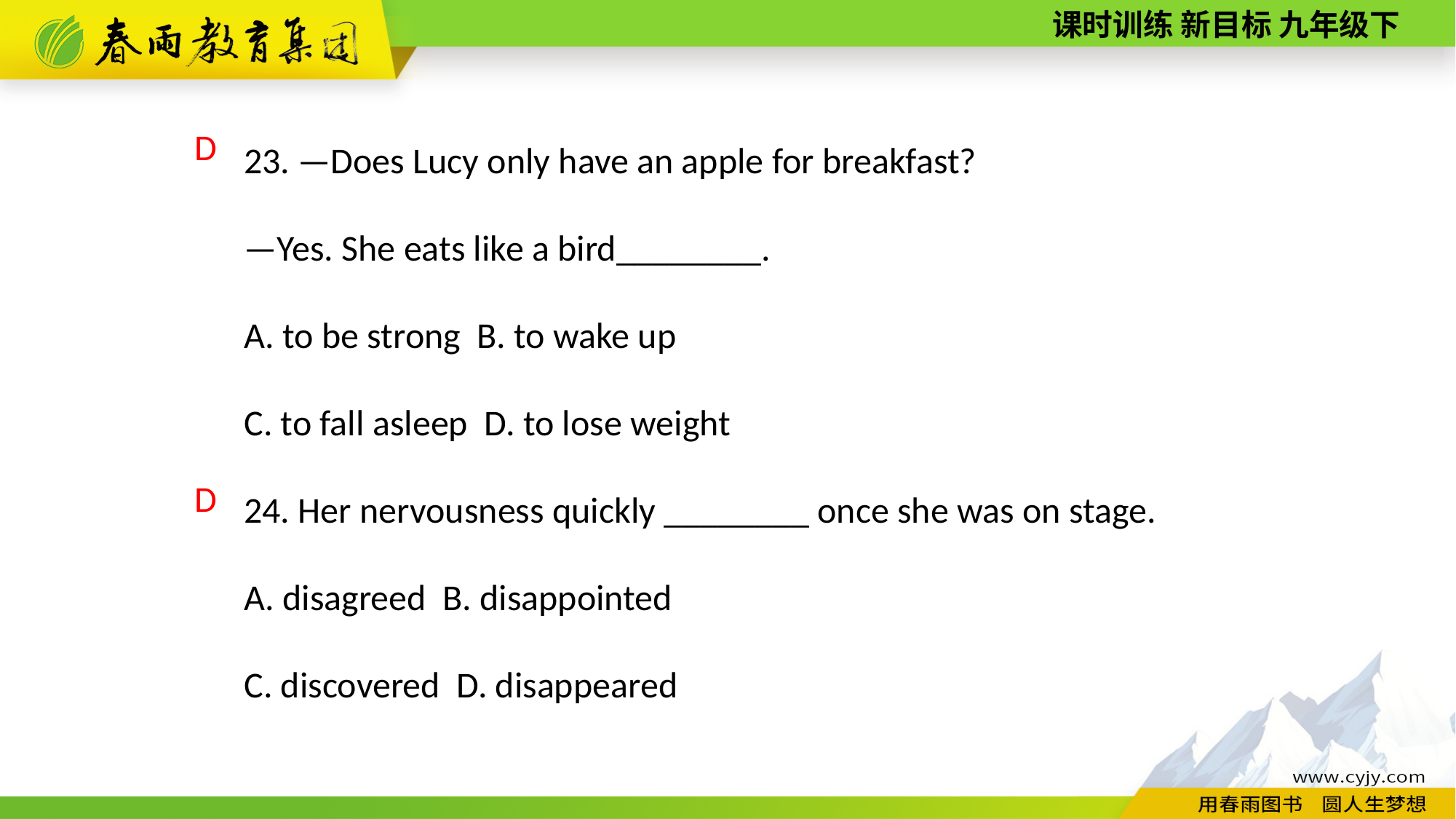

23. —Does Lucy only have an apple for breakfast?
—Yes. She eats like a bird________.
A. to be strong  B. to wake up
C. to fall asleep  D. to lose weight
24. Her nervousness quickly ________ once she was on stage.
A. disagreed  B. disappointed
C. discovered  D. disappeared
D
D